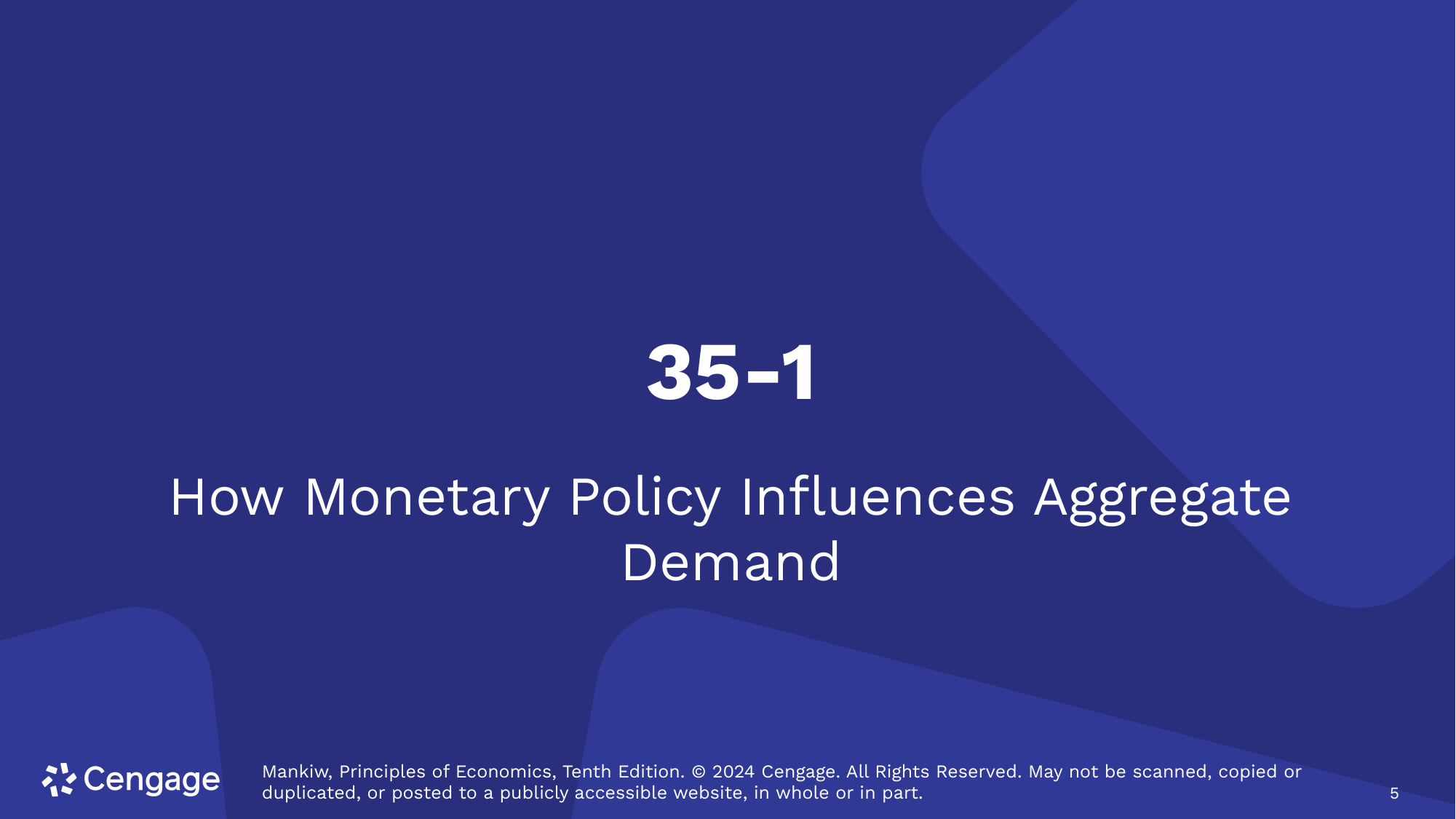

# 35-1
How Monetary Policy Influences Aggregate Demand